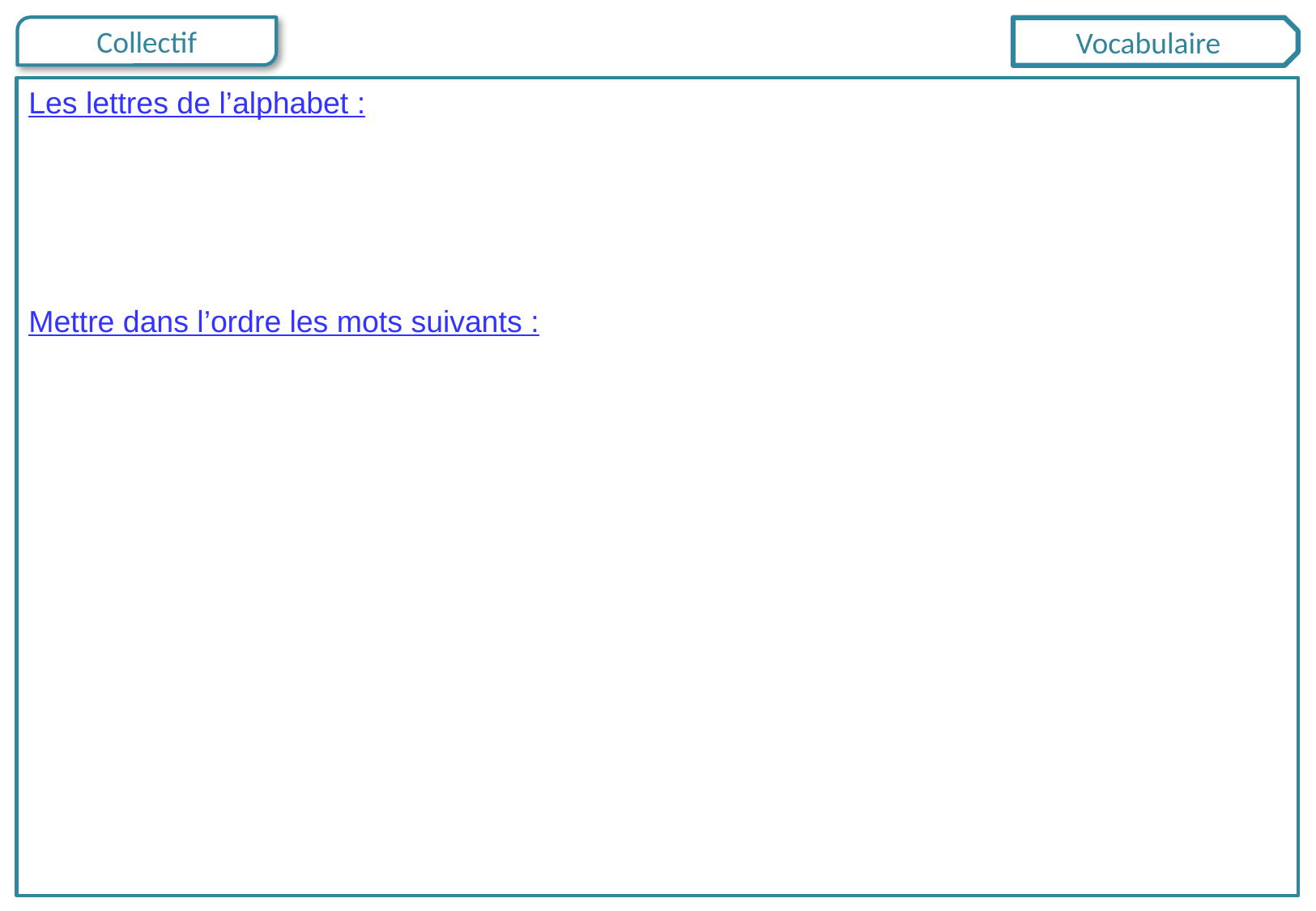

Vocabulaire
Les lettres de l’alphabet :

Mettre dans l’ordre les mots suivants :